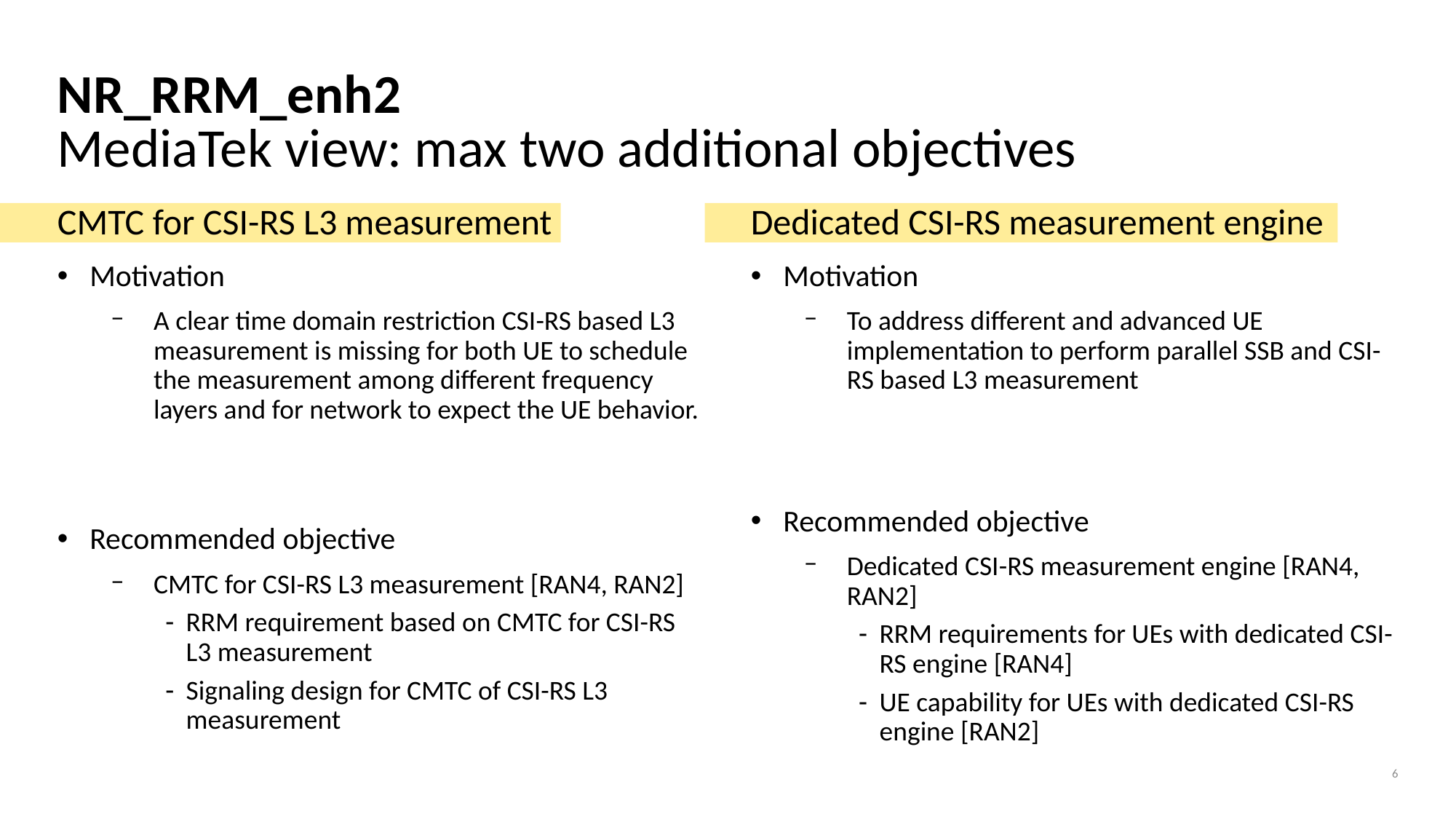

# NR_RRM_enh2 MediaTek view: max two additional objectives
Dedicated CSI-RS measurement engine
Motivation
To address different and advanced UE implementation to perform parallel SSB and CSI-RS based L3 measurement

Recommended objective
Dedicated CSI-RS measurement engine [RAN4, RAN2]
RRM requirements for UEs with dedicated CSI-RS engine [RAN4]
UE capability for UEs with dedicated CSI-RS engine [RAN2]

CMTC for CSI-RS L3 measurement
Motivation
A clear time domain restriction CSI-RS based L3 measurement is missing for both UE to schedule the measurement among different frequency layers and for network to expect the UE behavior.

Recommended objective
CMTC for CSI-RS L3 measurement [RAN4, RAN2]
RRM requirement based on CMTC for CSI-RS L3 measurement
Signaling design for CMTC of CSI-RS L3 measurement

6